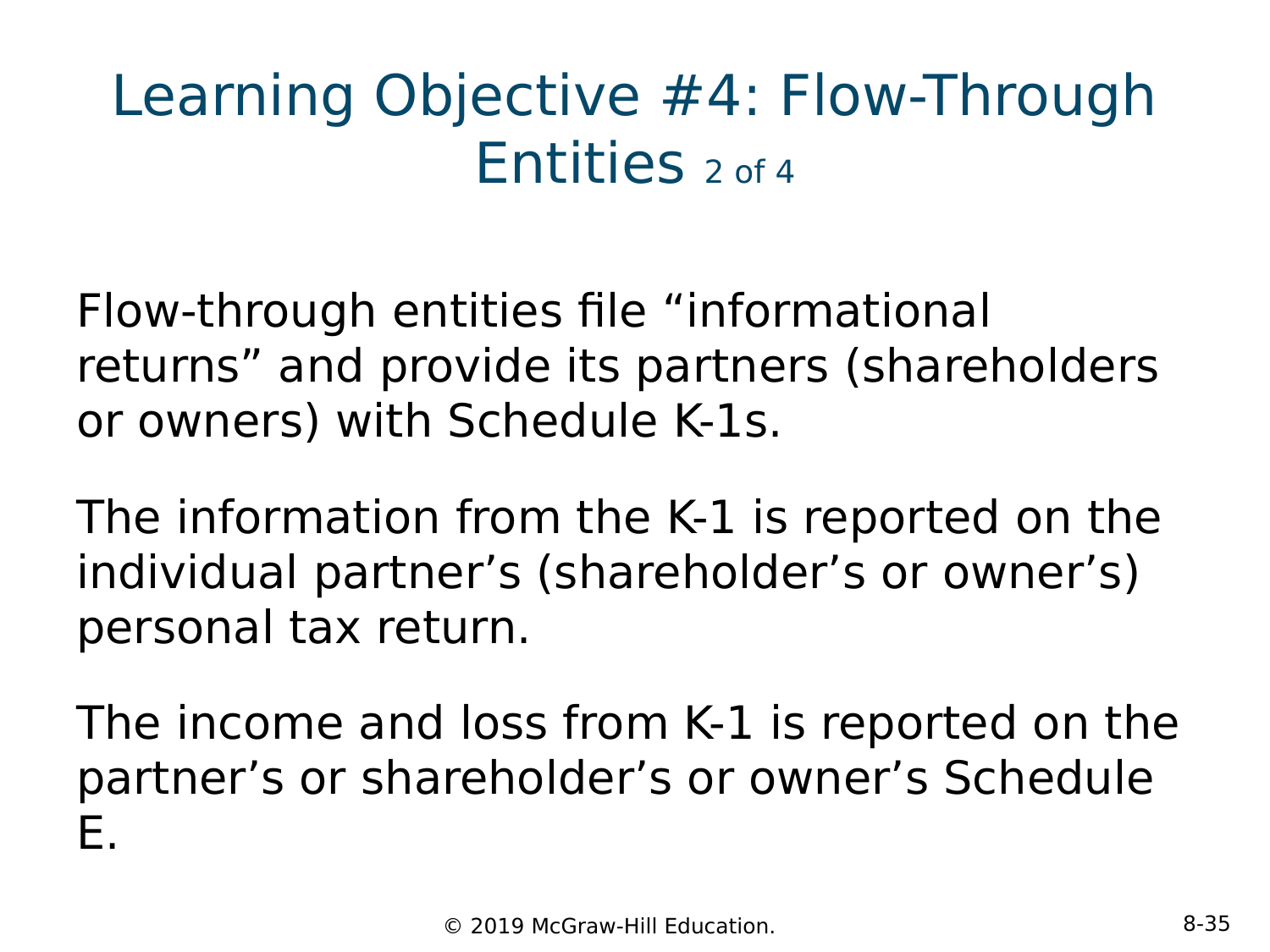

# Learning Objective #4: Flow-Through Entities 2 of 4
Flow-through entities file “informational returns” and provide its partners (shareholders or owners) with Schedule K-1s.
The information from the K-1 is reported on the individual partner’s (shareholder’s or owner’s) personal tax return.
The income and loss from K-1 is reported on the partner’s or shareholder’s or owner’s Schedule E.